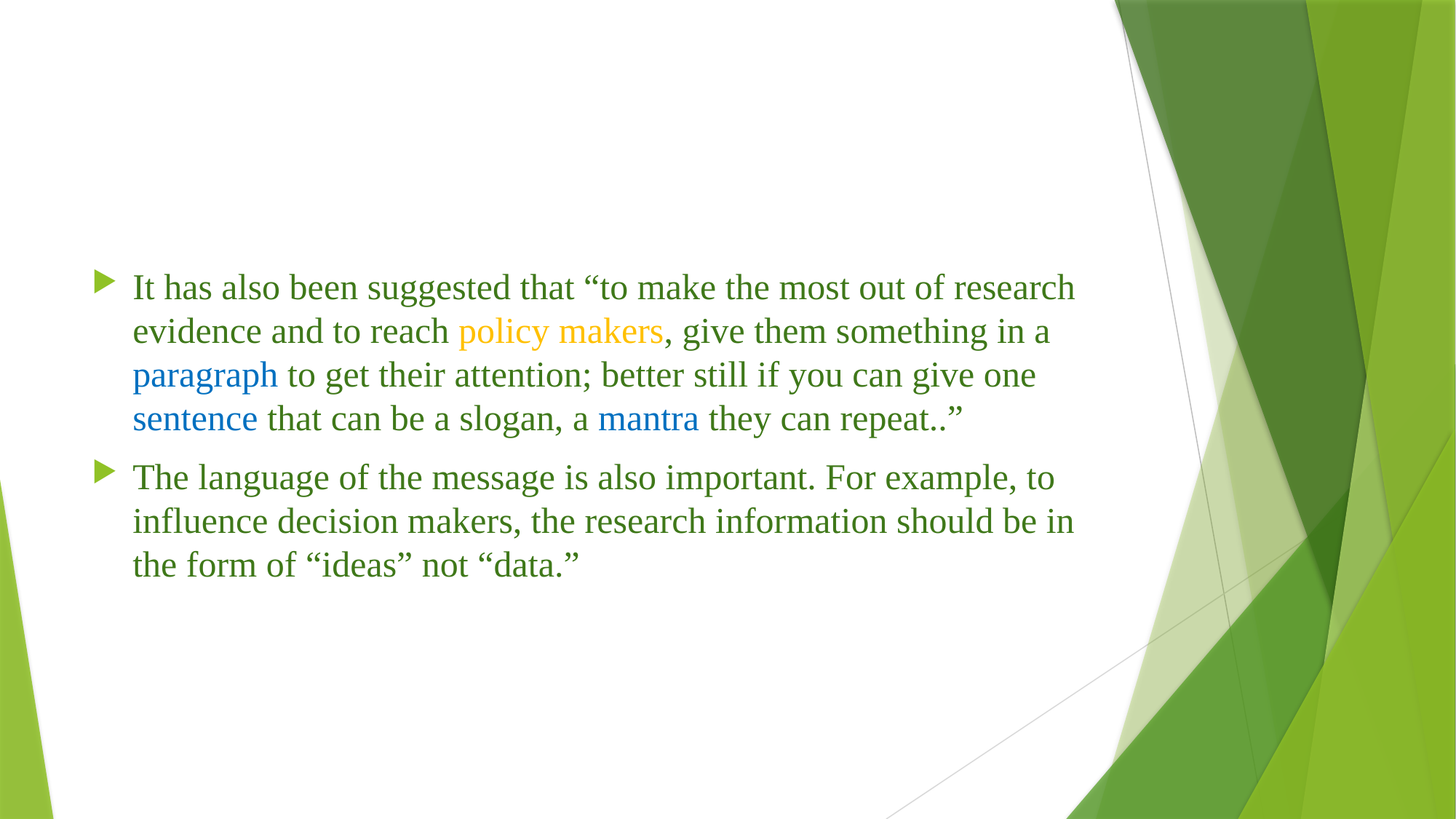

It has also been suggested that “to make the most out of research evidence and to reach policy makers, give them something in a paragraph to get their attention; better still if you can give one sentence that can be a slogan, a mantra they can repeat..”
The language of the message is also important. For example, to influence decision makers, the research information should be in the form of “ideas” not “data.”